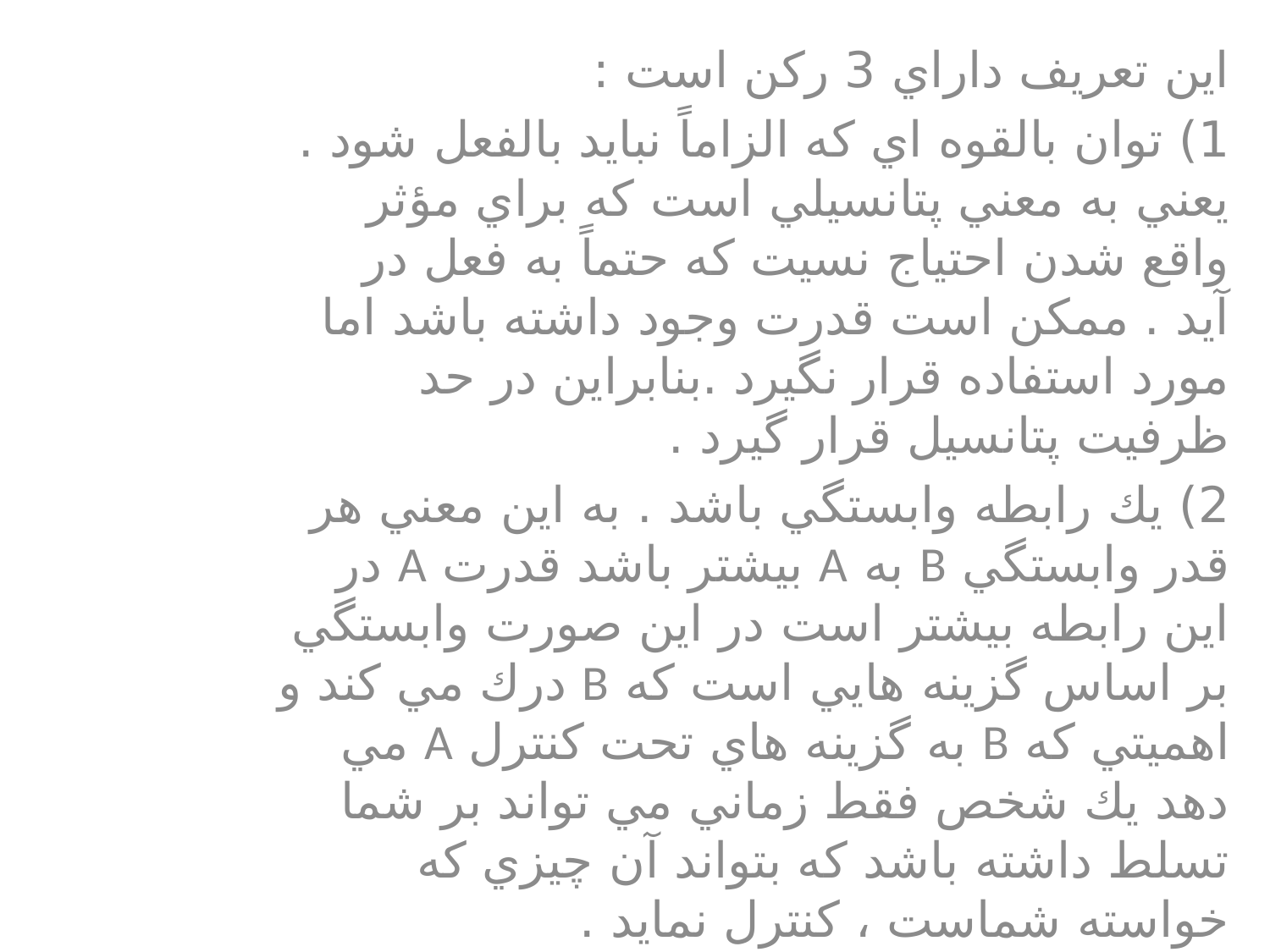

اين تعريف داراي 3 ركن است :
1) توان بالقوه اي كه الزاماً نبايد بالفعل شود . يعني به معني پتانسيلي است كه براي مؤثر واقع شدن احتياج نسيت كه حتماً به فعل در آيد . ممكن است قدرت وجود داشته باشد اما مورد استفاده قرار نگيرد .بنابراين در حد ظرفيت پتانسيل قرار گيرد .
2) يك رابطه وابستگي باشد . به اين معني هر قدر وابستگي B به A بيشتر باشد قدرت A در اين رابطه بيشتر است در اين صورت وابستگي بر اساس گزينه هايي است كه B درك مي كند و اهميتي كه B به گزينه هاي تحت كنترل A مي دهد يك شخص فقط زماني مي تواند بر شما تسلط داشته باشد كه بتواند آن چيزي كه خواسته شماست ، كنترل نمايد .
3 ) فرد (ب) در رفتار خود صاحب اختيار است : اينكه مي گوييم الف ، ب را وادار مي كند كه كاري انجام دهد به اين معني نيست كه ب هيچ نوع آزادي عمل ندارد .
 مثلاً ؛ شرح وظايف محدود كننده دستورات و خواسته (الف) بر (ب) است . بنابراين دستورات و خواسته هاي خارج از شرح شغل را با اختيار مي تواند انجام ندهد .